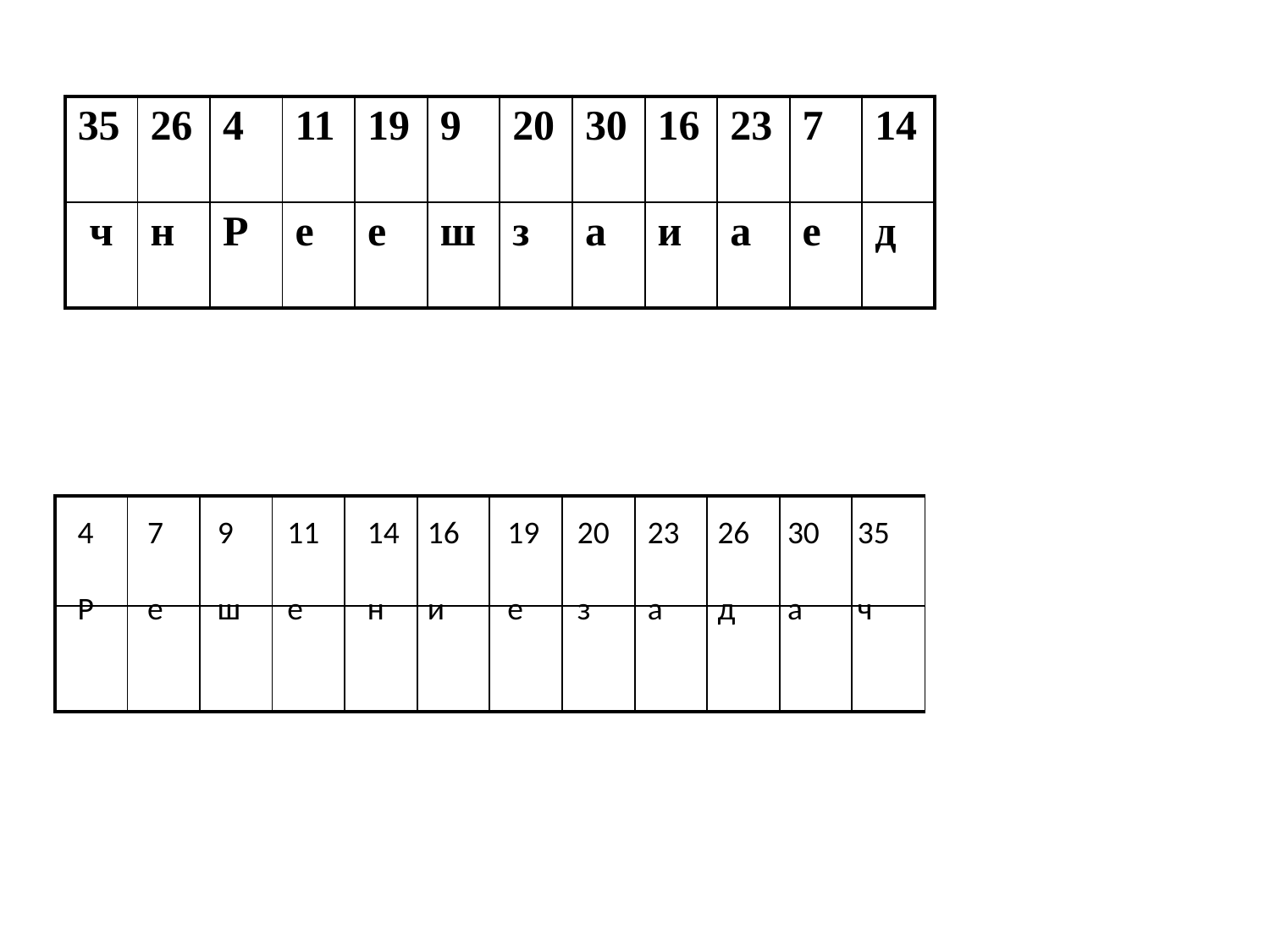

| 35 | 26 | 4 | 11 | 19 | 9 | 20 | 30 | 16 | 23 | 7 | 14 |
| --- | --- | --- | --- | --- | --- | --- | --- | --- | --- | --- | --- |
| ч | н | Р | е | е | ш | з | а | и | а | е | д |
|  |  |  |  |  |  |  |  |  |  |  |  |
| --- | --- | --- | --- | --- | --- | --- | --- | --- | --- | --- | --- |
|  |  |  |  |  |  |  |  |  |  |  |  |
4

Р
7

е
9

ш
11

е
14

н
16

и
19

е
20

з
23

а
26

д
30

а
35

ч